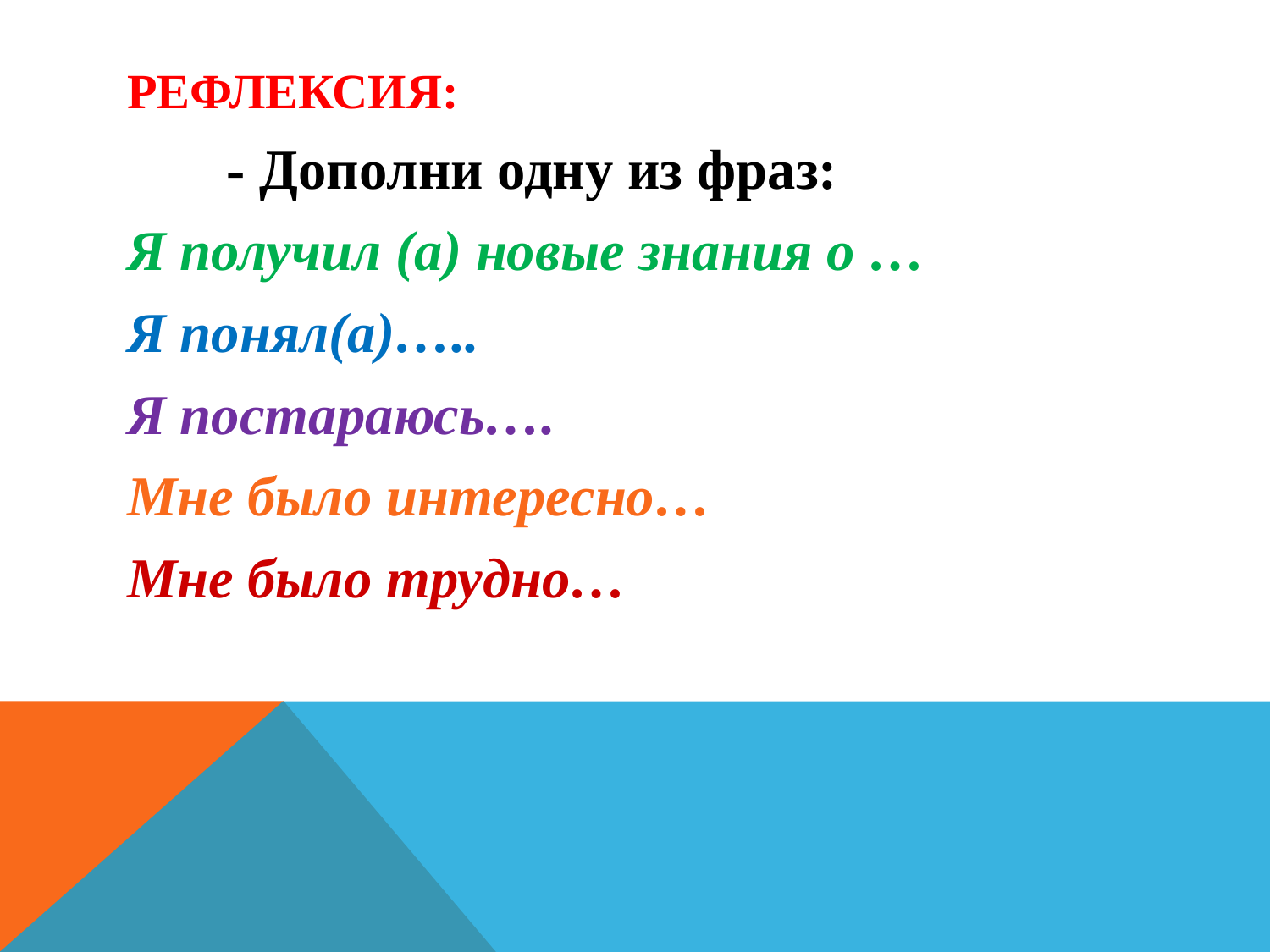

# Рефлексия:
       - Дополни одну из фраз:
Я получил (а) новые знания о …
Я понял(а)…..
Я постараюсь….
Мне было интересно…
Мне было трудно…